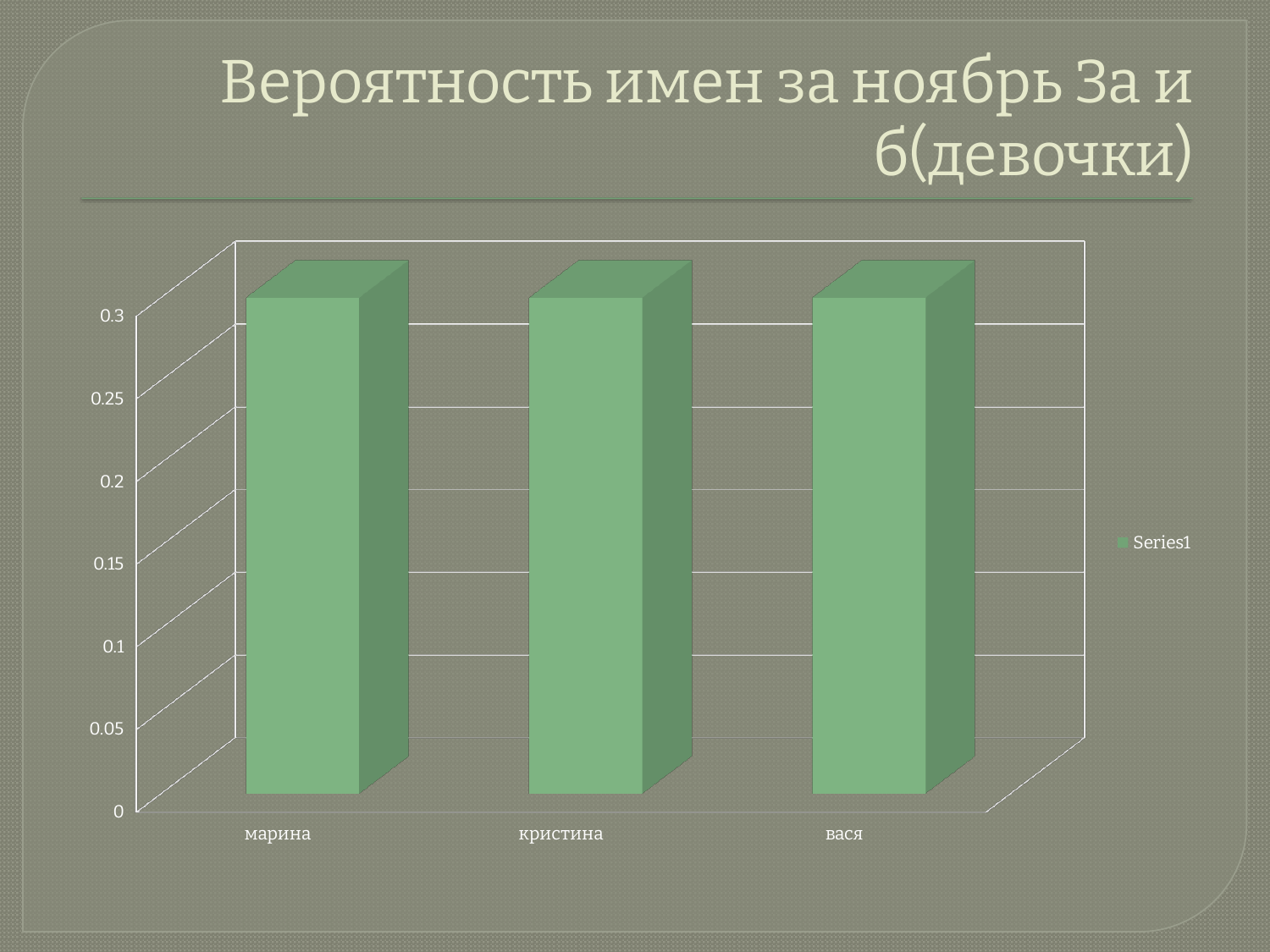

# Вероятность имен за ноябрь 3а и б(девочки)

[unsupported chart]